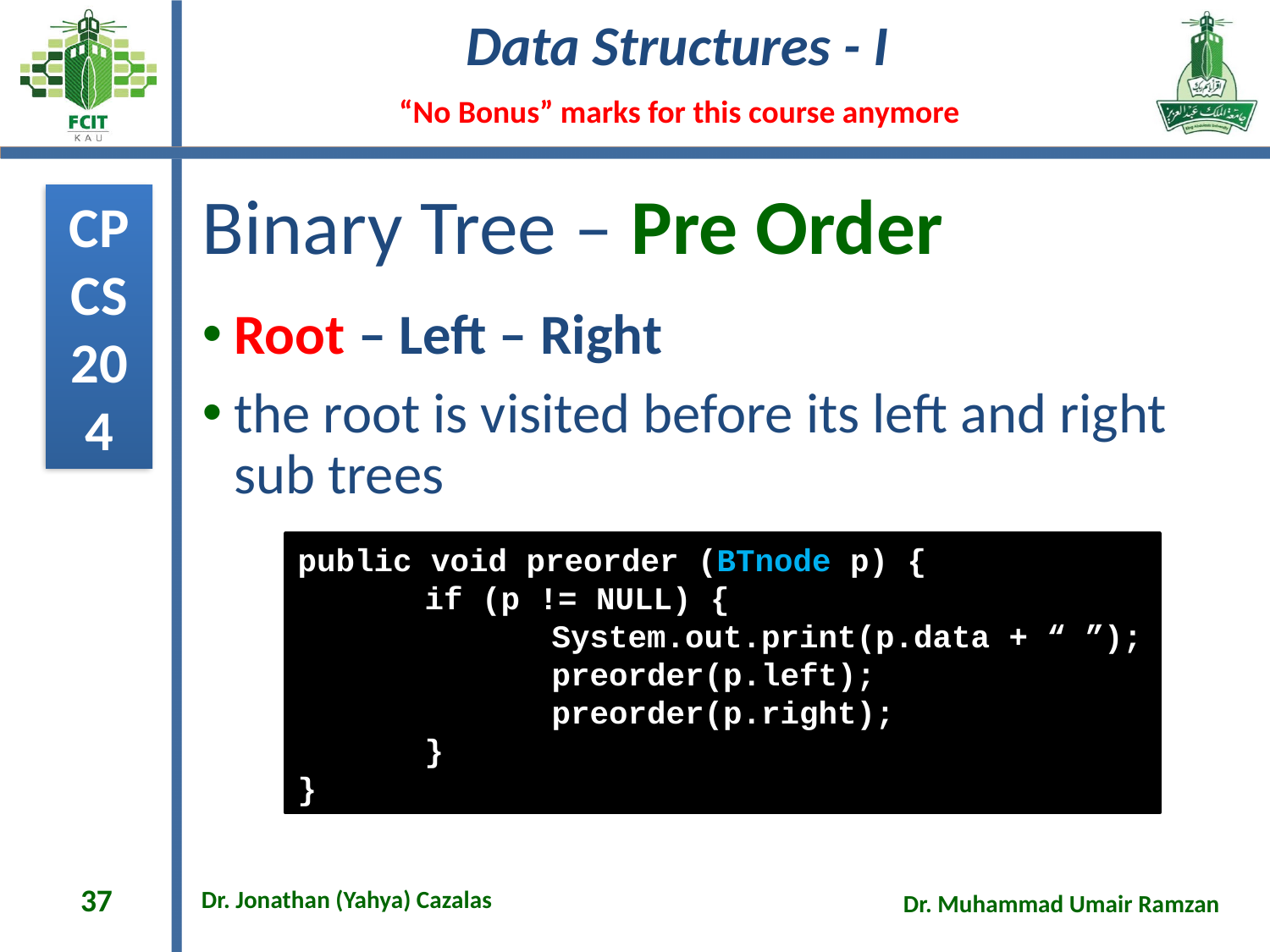

# Binary Tree – Pre Order
Root – Left – Right
the root is visited before its left and right sub trees
public void preorder (BTnode p) {
	if (p != NULL) {
		System.out.print(p.data + “ ”);
		preorder(p.left);
		preorder(p.right);
	}
}
37